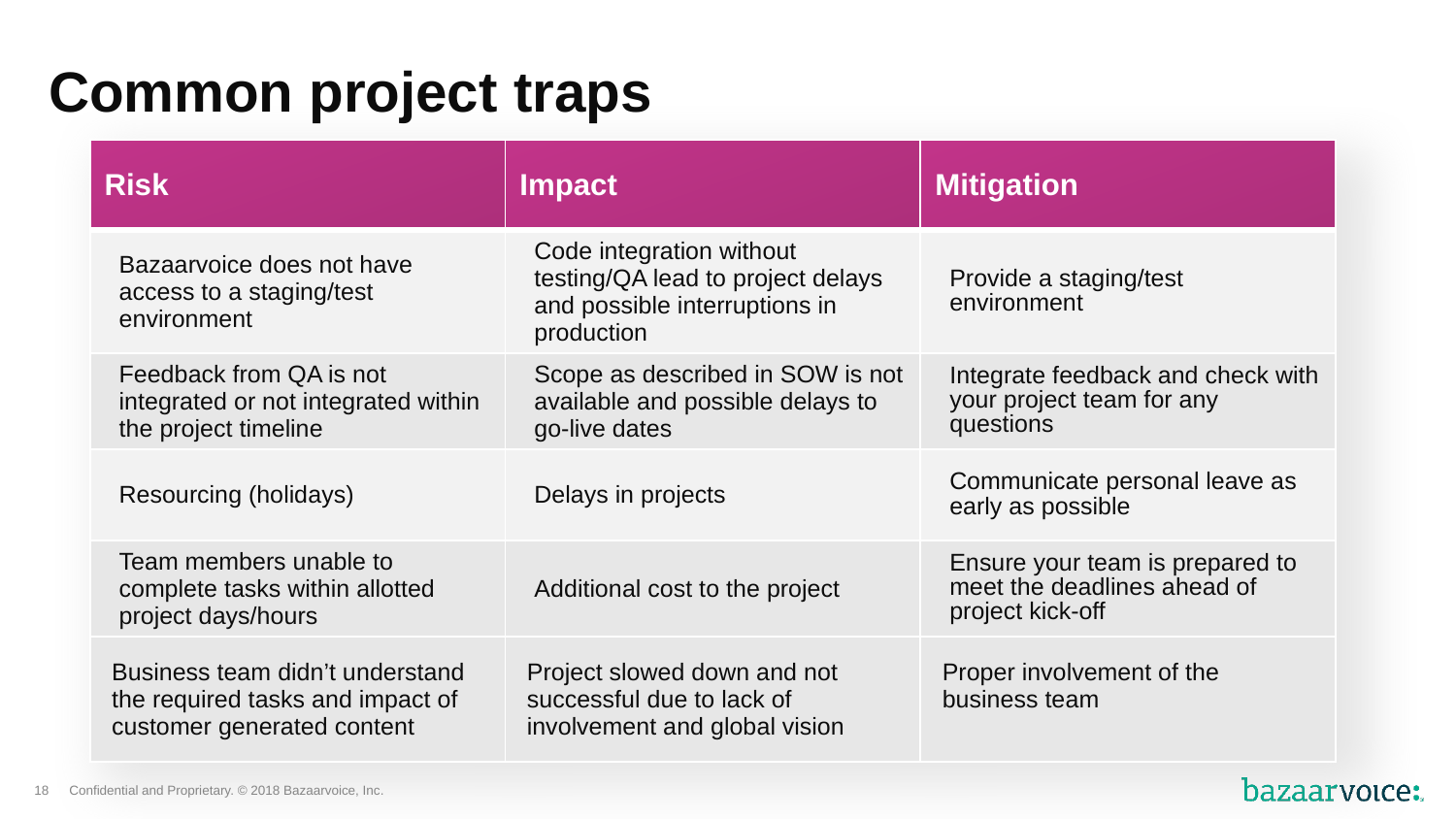

# Common project traps
| Risk | Impact | Mitigation |
| --- | --- | --- |
| Bazaarvoice does not have access to a staging/test environment | Code integration without testing/QA lead to project delays and possible interruptions in production | Provide a staging/test environment |
| Feedback from QA is not integrated or not integrated within the project timeline | Scope as described in SOW is not available and possible delays to go-live dates | Integrate feedback and check with your project team for any questions |
| Resourcing (holidays) | Delays in projects | Communicate personal leave as early as possible |
| Team members unable to complete tasks within allotted project days/hours | Additional cost to the project | Ensure your team is prepared to meet the deadlines ahead of project kick-off |
| Business team didn’t understand the required tasks and impact of customer generated content | Project slowed down and not successful due to lack of involvement and global vision | Proper involvement of the business team |